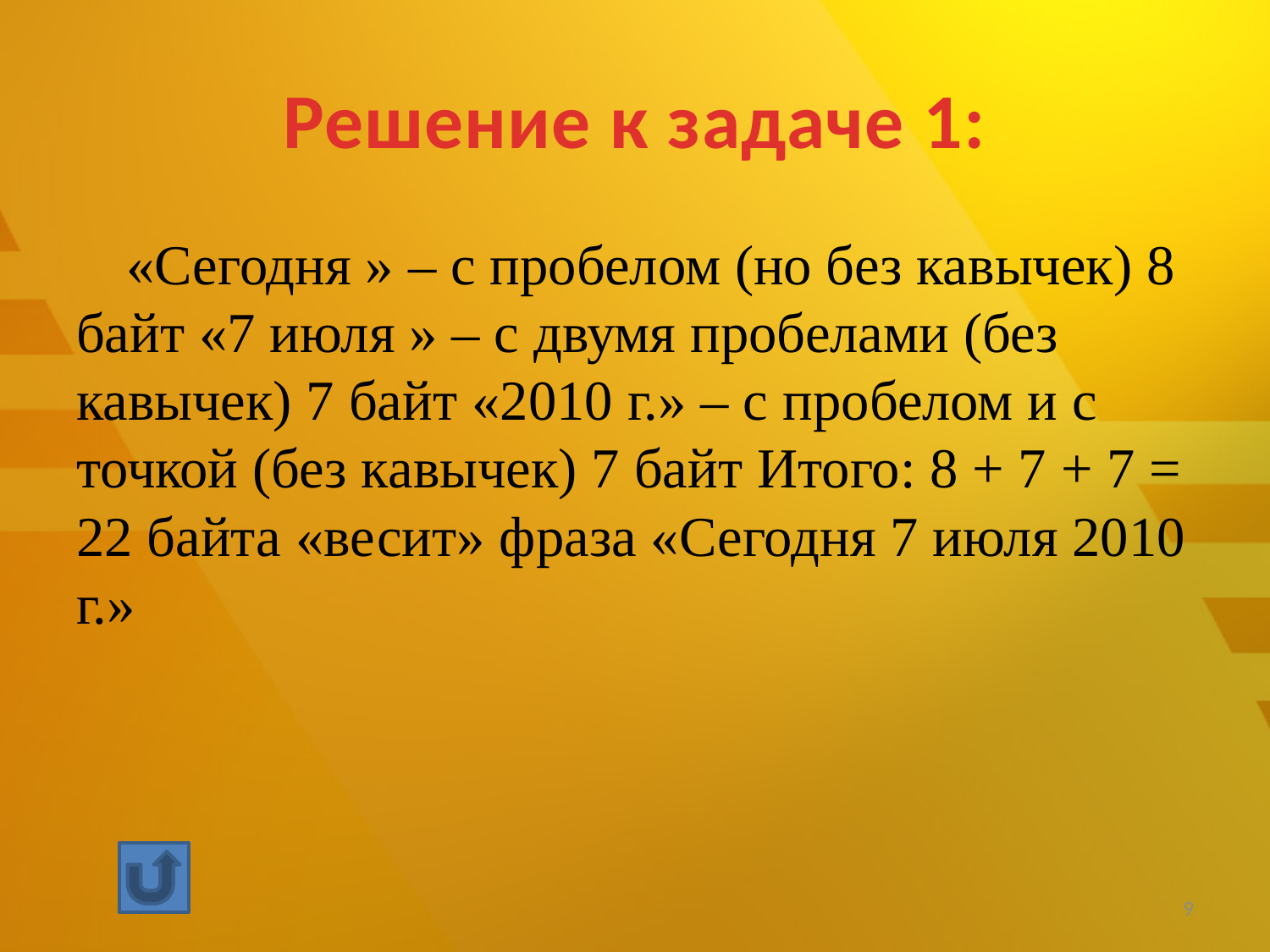

# Решение к задаче 1:
«Сегодня » – с пробелом (но без кавычек) 8 байт «7 июля » – с двумя пробелами (без кавычек) 7 байт «2010 г.» – с пробелом и с точкой (без кавычек) 7 байт Итого: 8 + 7 + 7 = 22 байта «весит» фраза «Сегодня 7 июля 2010 г.»

9